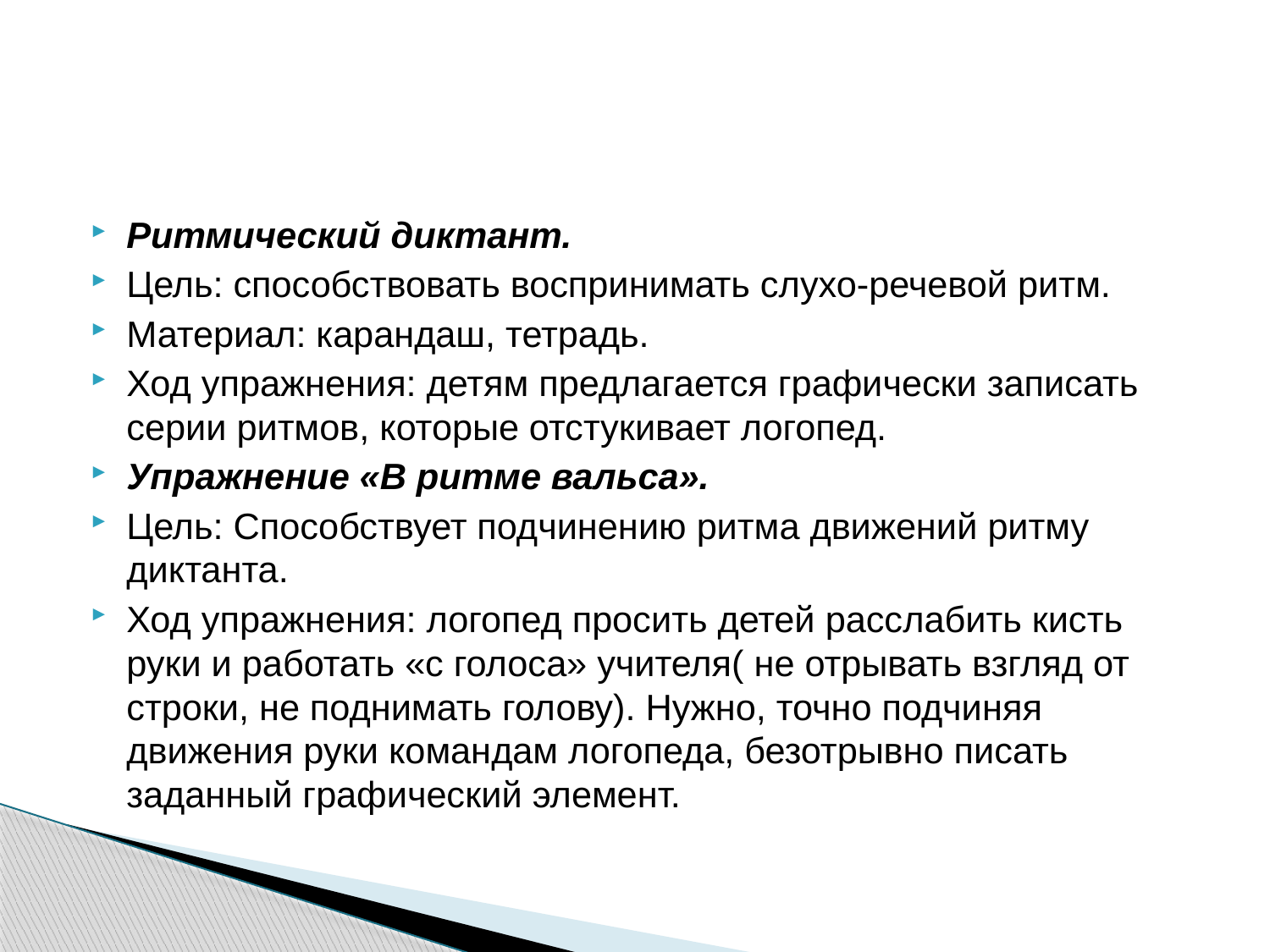

#
Ритмический диктант.
Цель: способствовать воспринимать слухо-речевой ритм.
Материал: карандаш, тетрадь.
Ход упражнения: детям предлагается графически записать серии ритмов, которые отстукивает логопед.
Упражнение «В ритме вальса».
Цель: Способствует подчинению ритма движений ритму диктанта.
Ход упражнения: логопед просить детей расслабить кисть руки и работать «с голоса» учителя( не отрывать взгляд от строки, не поднимать голову). Нужно, точно подчиняя движения руки командам логопеда, безотрывно писать заданный графический элемент.